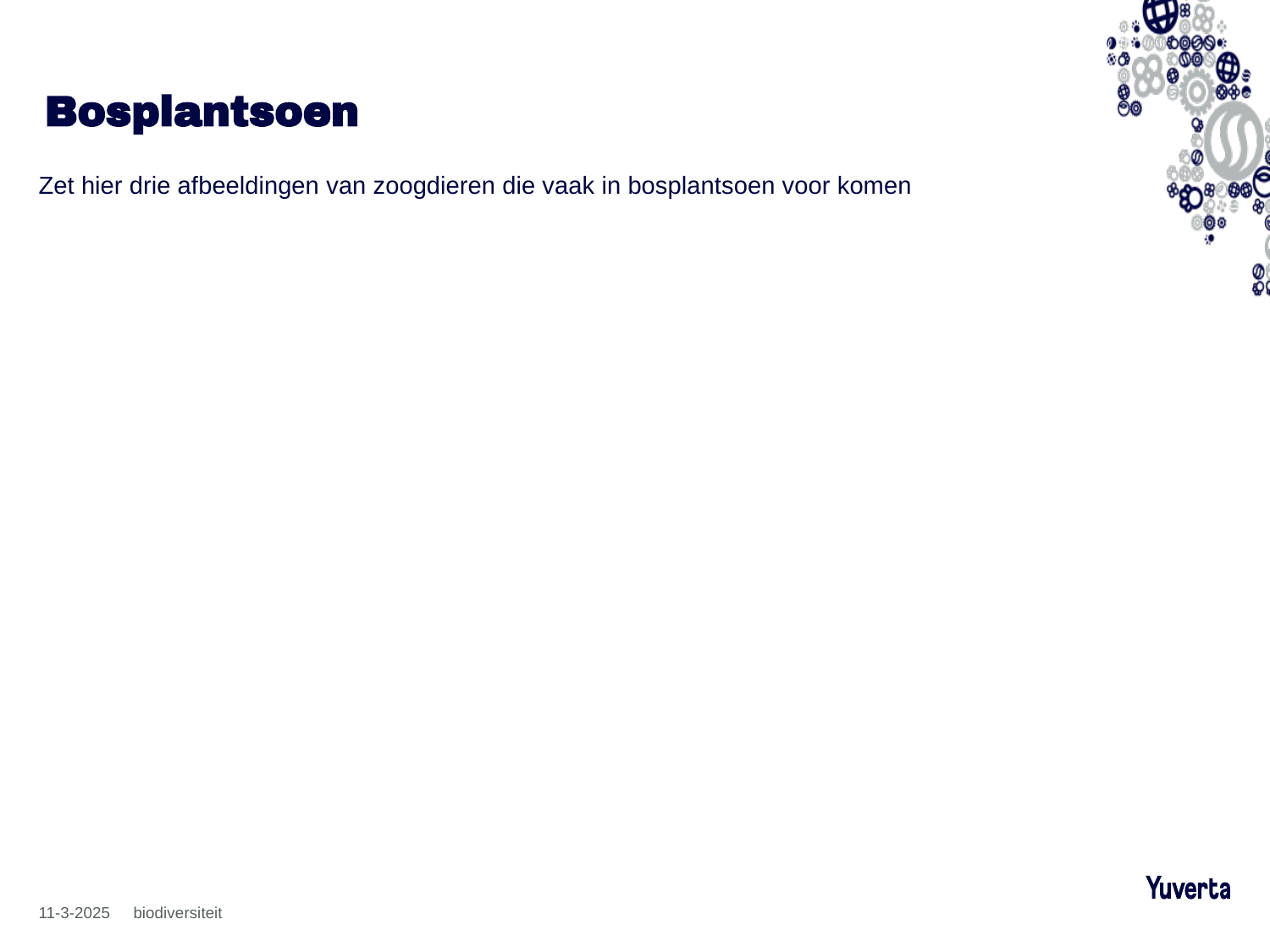

# Bosplantsoen
Zet hier drie afbeeldingen van zoogdieren die vaak in bosplantsoen voor komen

11-3-2025
biodiversiteit